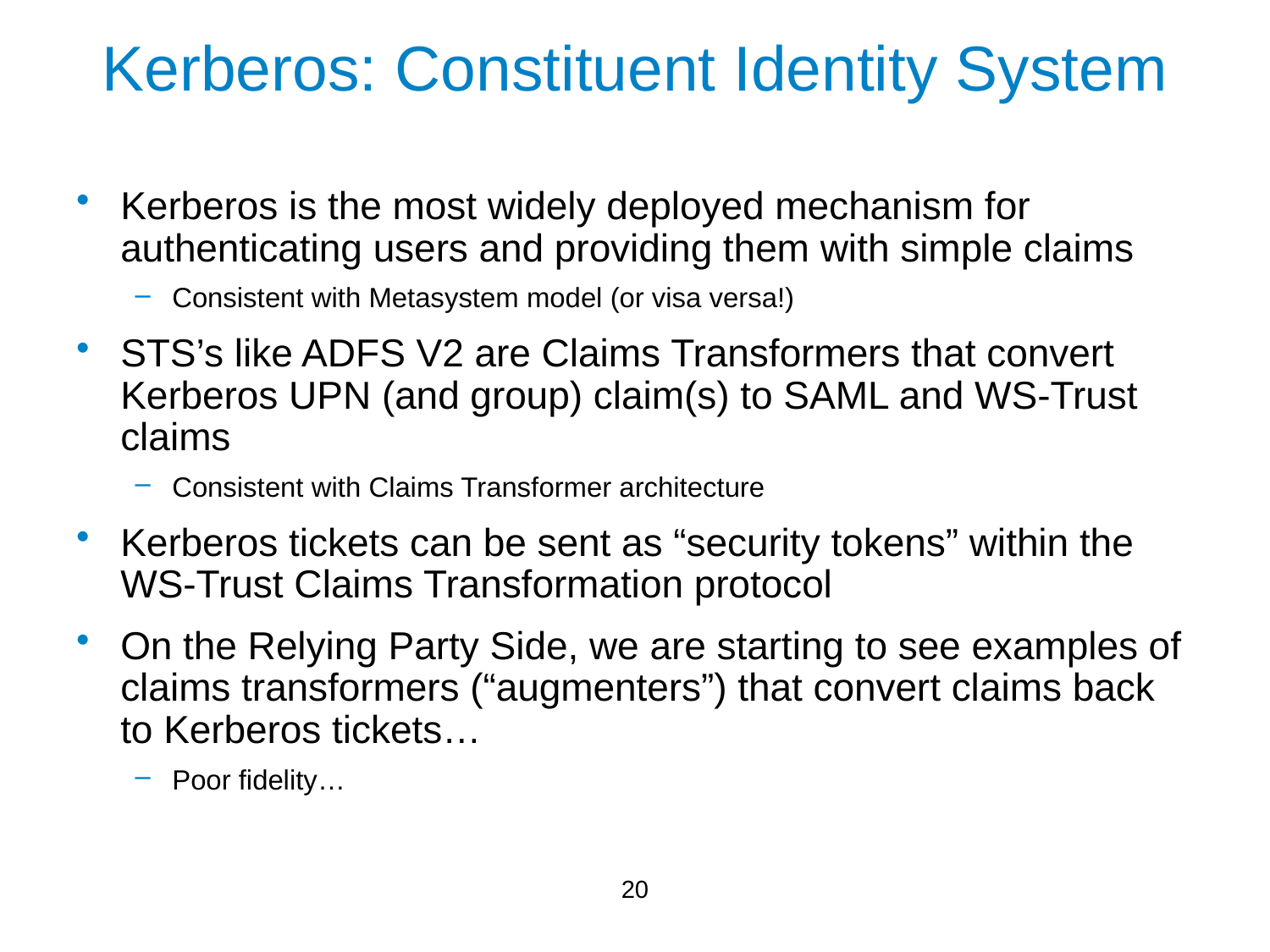

# Kerberos: Constituent Identity System
Kerberos is the most widely deployed mechanism for authenticating users and providing them with simple claims
Consistent with Metasystem model (or visa versa!)
STS’s like ADFS V2 are Claims Transformers that convert Kerberos UPN (and group) claim(s) to SAML and WS-Trust claims
Consistent with Claims Transformer architecture
Kerberos tickets can be sent as “security tokens” within the WS-Trust Claims Transformation protocol
On the Relying Party Side, we are starting to see examples of claims transformers (“augmenters”) that convert claims back to Kerberos tickets…
Poor fidelity…
20